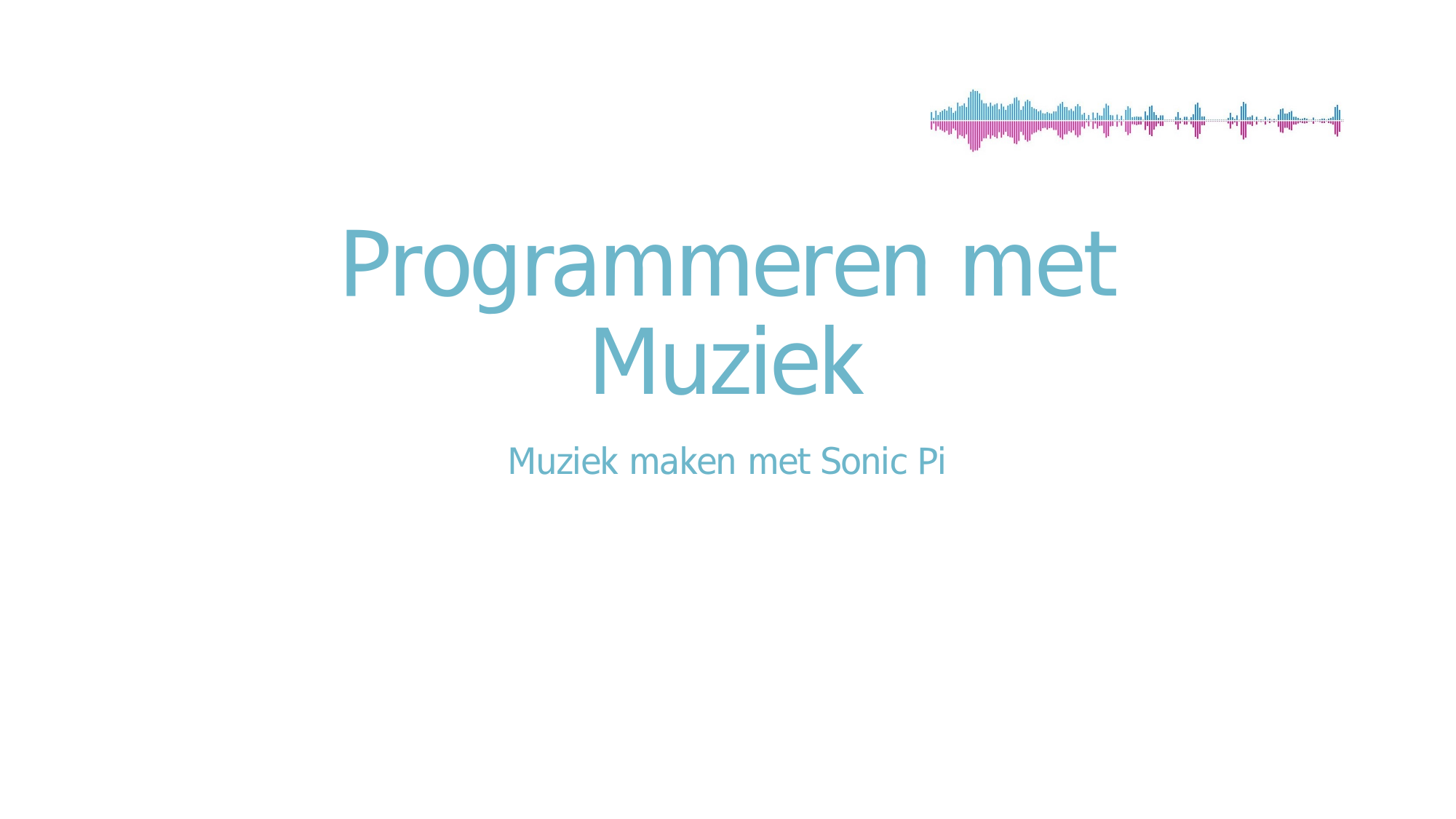

# Programmeren met Muziek
Muziek maken met Sonic Pi